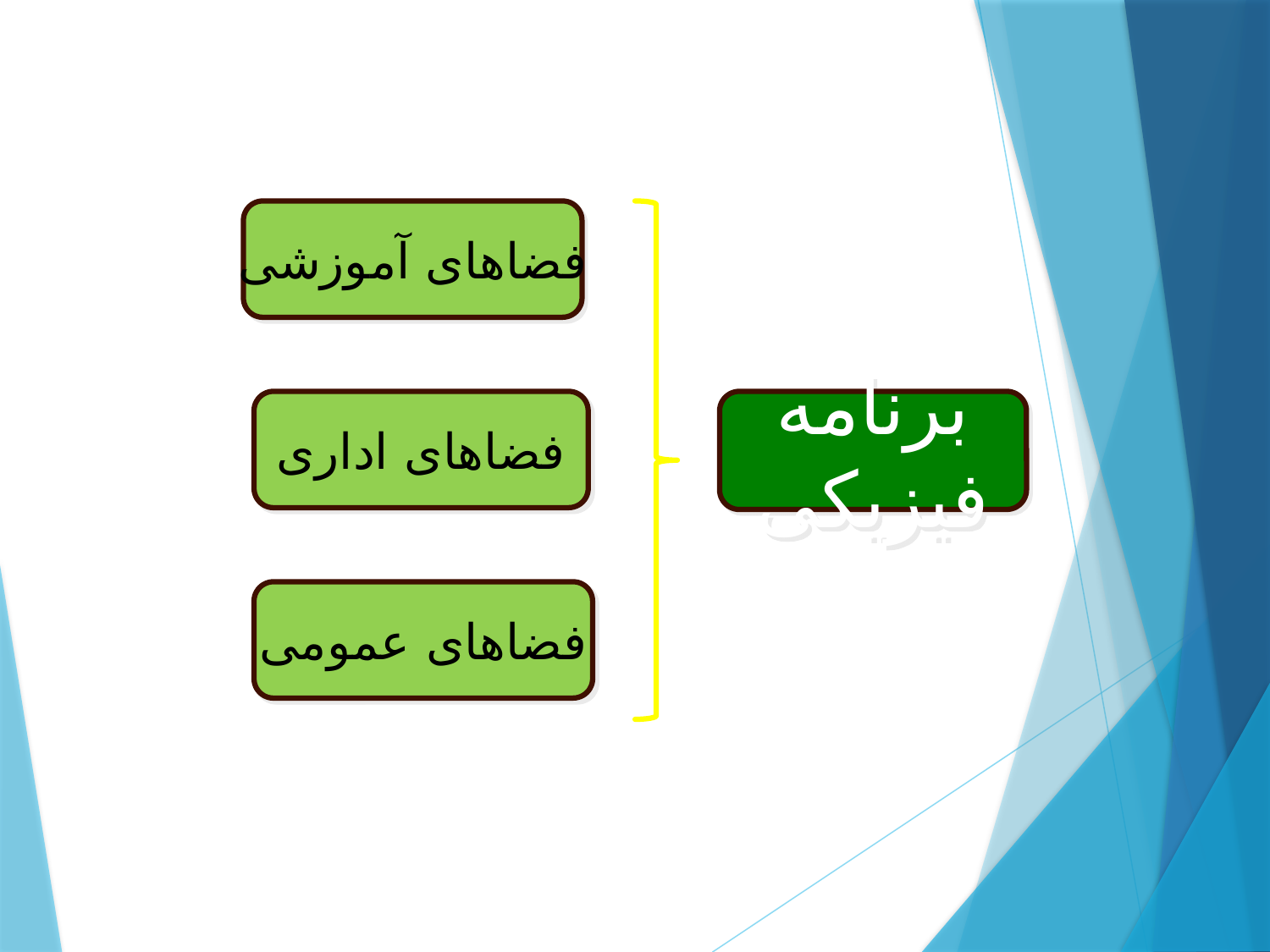

فضاهای آموزشی

فضاهای اداری
برنامه فیزیکی
فضاهای عمومی